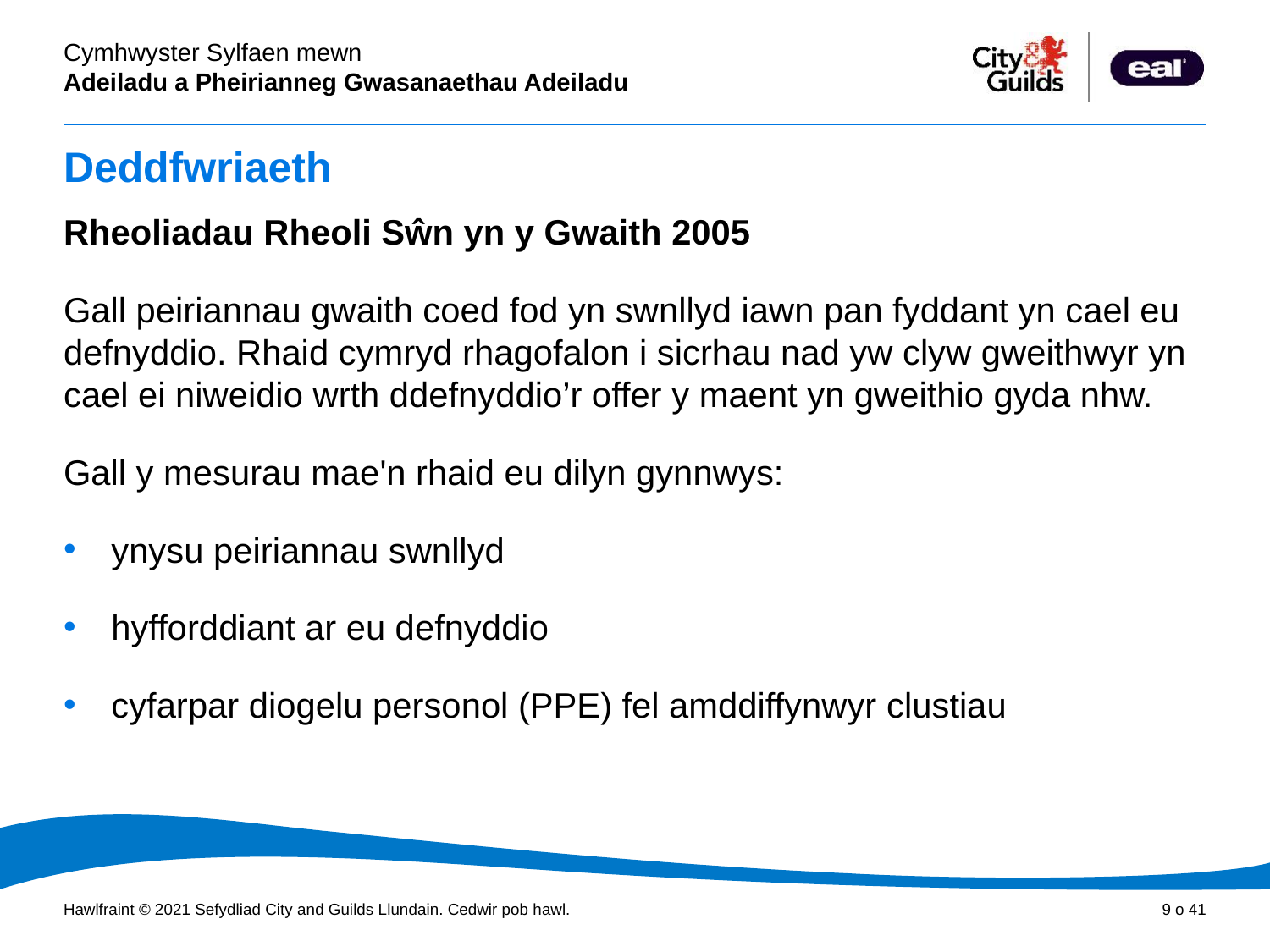

# Deddfwriaeth
Rheoliadau Rheoli Sŵn yn y Gwaith 2005
Gall peiriannau gwaith coed fod yn swnllyd iawn pan fyddant yn cael eu defnyddio. Rhaid cymryd rhagofalon i sicrhau nad yw clyw gweithwyr yn cael ei niweidio wrth ddefnyddio’r offer y maent yn gweithio gyda nhw.
Gall y mesurau mae'n rhaid eu dilyn gynnwys:
ynysu peiriannau swnllyd
hyfforddiant ar eu defnyddio
cyfarpar diogelu personol (PPE) fel amddiffynwyr clustiau